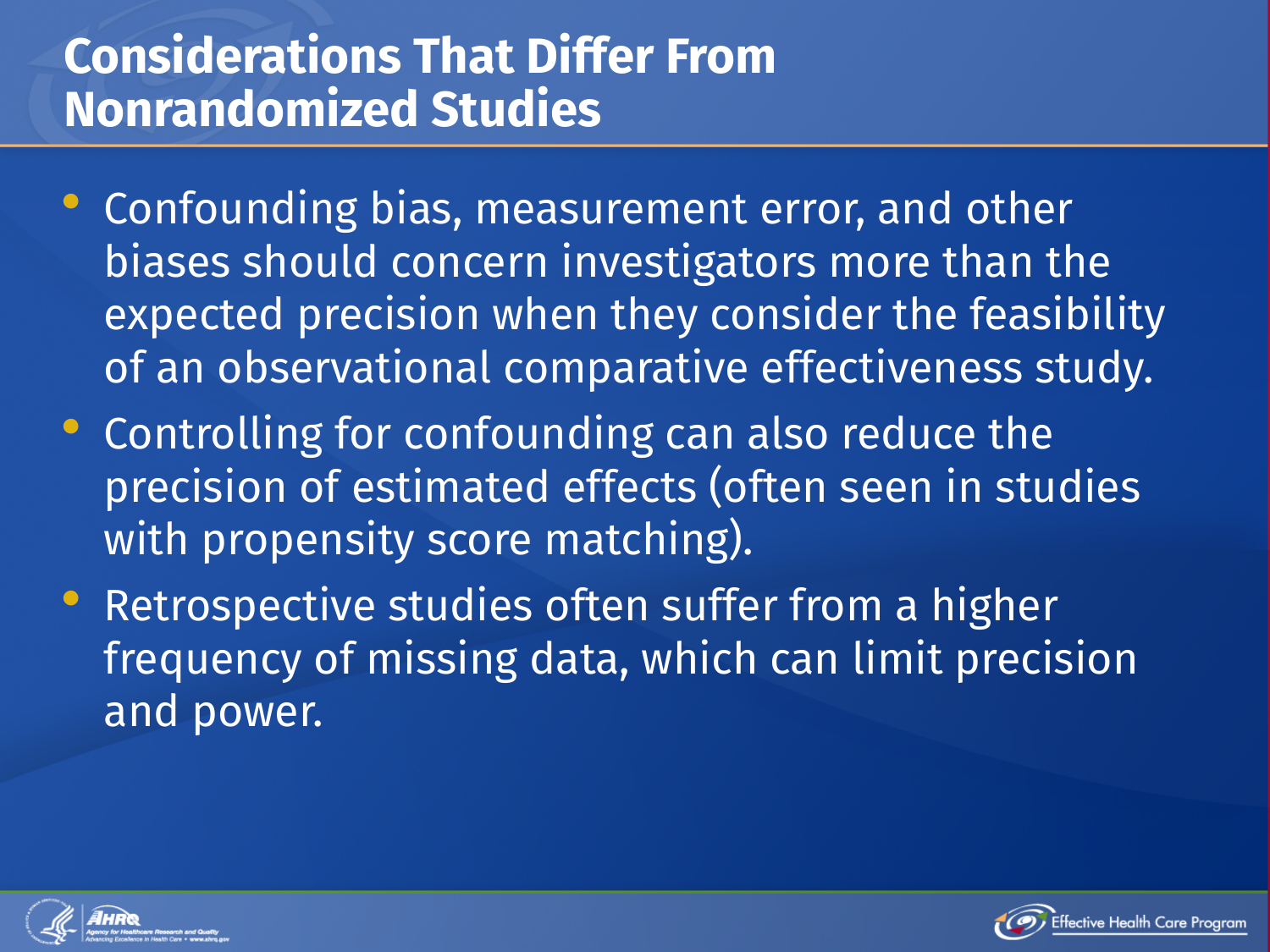

# Considerations That Differ From Nonrandomized Studies
Confounding bias, measurement error, and other biases should concern investigators more than the expected precision when they consider the feasibility of an observational comparative effectiveness study.
Controlling for confounding can also reduce the precision of estimated effects (often seen in studies with propensity score matching).
Retrospective studies often suffer from a higher frequency of missing data, which can limit precision and power.